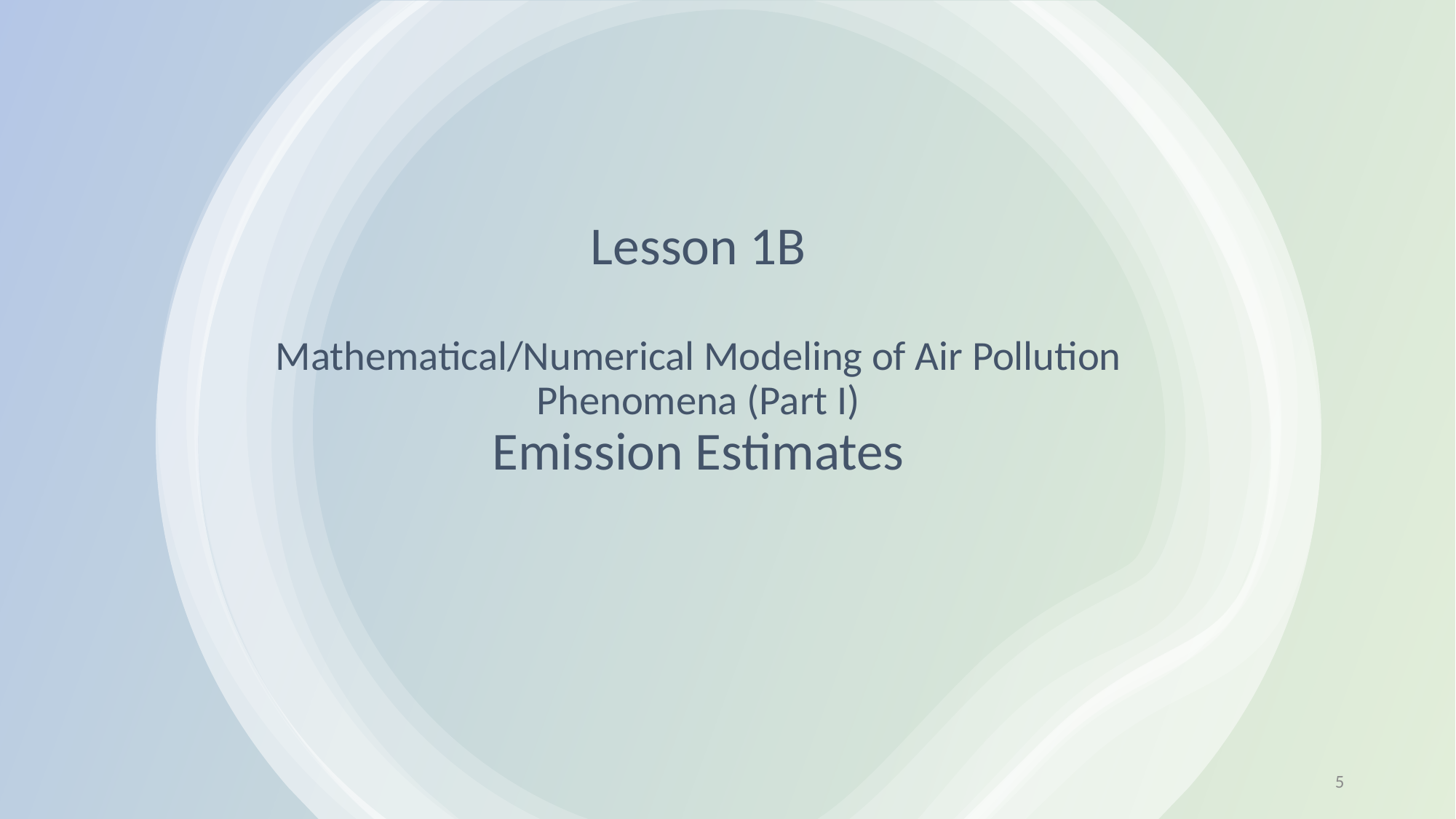

# Lesson 1B Mathematical/Numerical Modeling of Air Pollution Phenomena (Part I) Emission Estimates
5